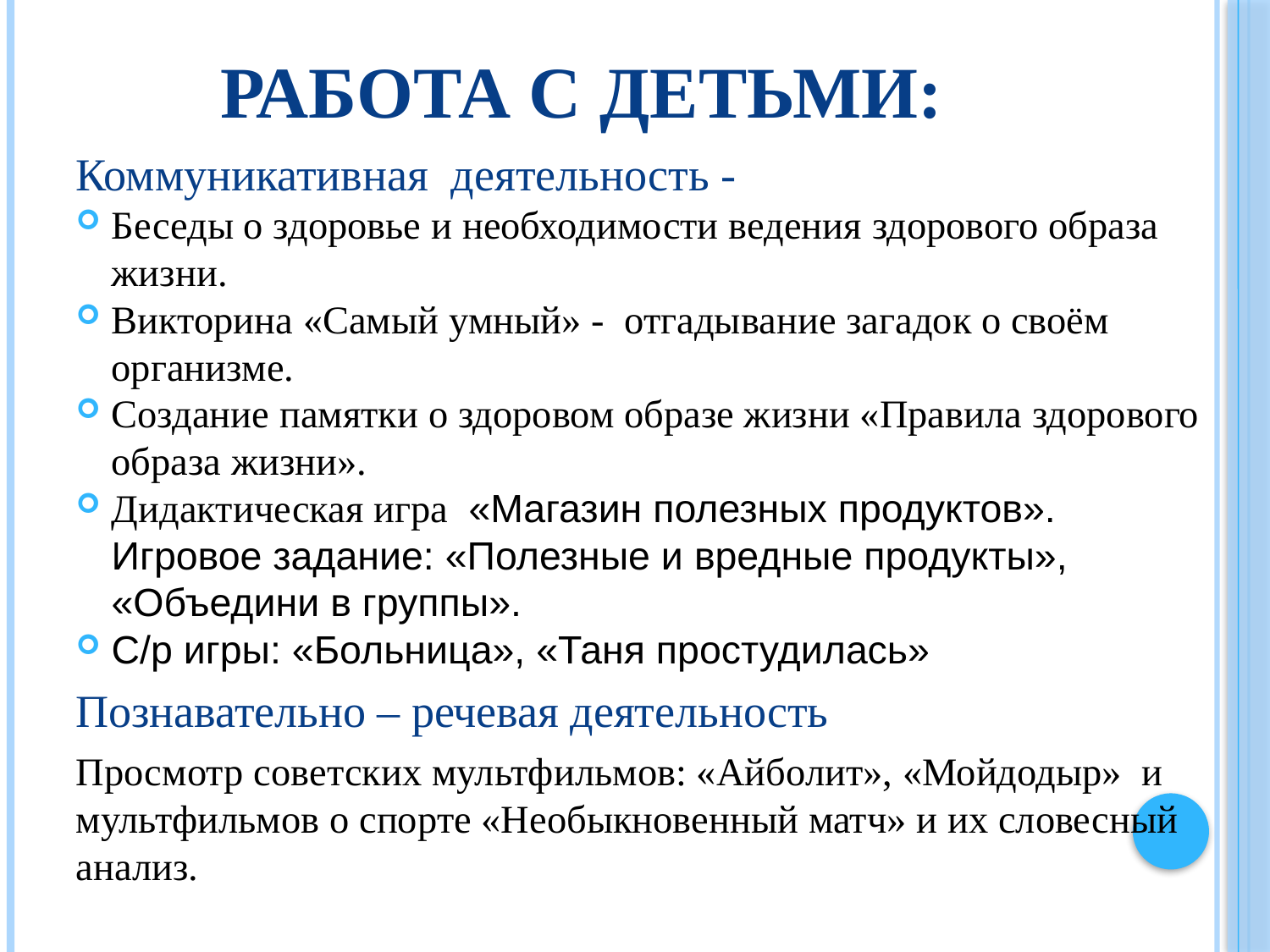

# Работа с детьми:
Коммуникативная  деятельность -
Беседы о здоровье и необходимости ведения здорового образа жизни.
Викторина «Самый умный» -  отгадывание загадок о своём организме.
Создание памятки о здоровом образе жизни «Правила здорового образа жизни».
Дидактическая игра  «Магазин полезных продуктов». Игровое задание: «Полезные и вредные продукты», «Объедини в группы».
С/р игры: «Больница», «Таня простудилась»
Познавательно – речевая деятельность
Просмотр советских мультфильмов: «Айболит», «Мойдодыр»  и мультфильмов о спорте «Необыкновенный матч» и их словесный анализ.